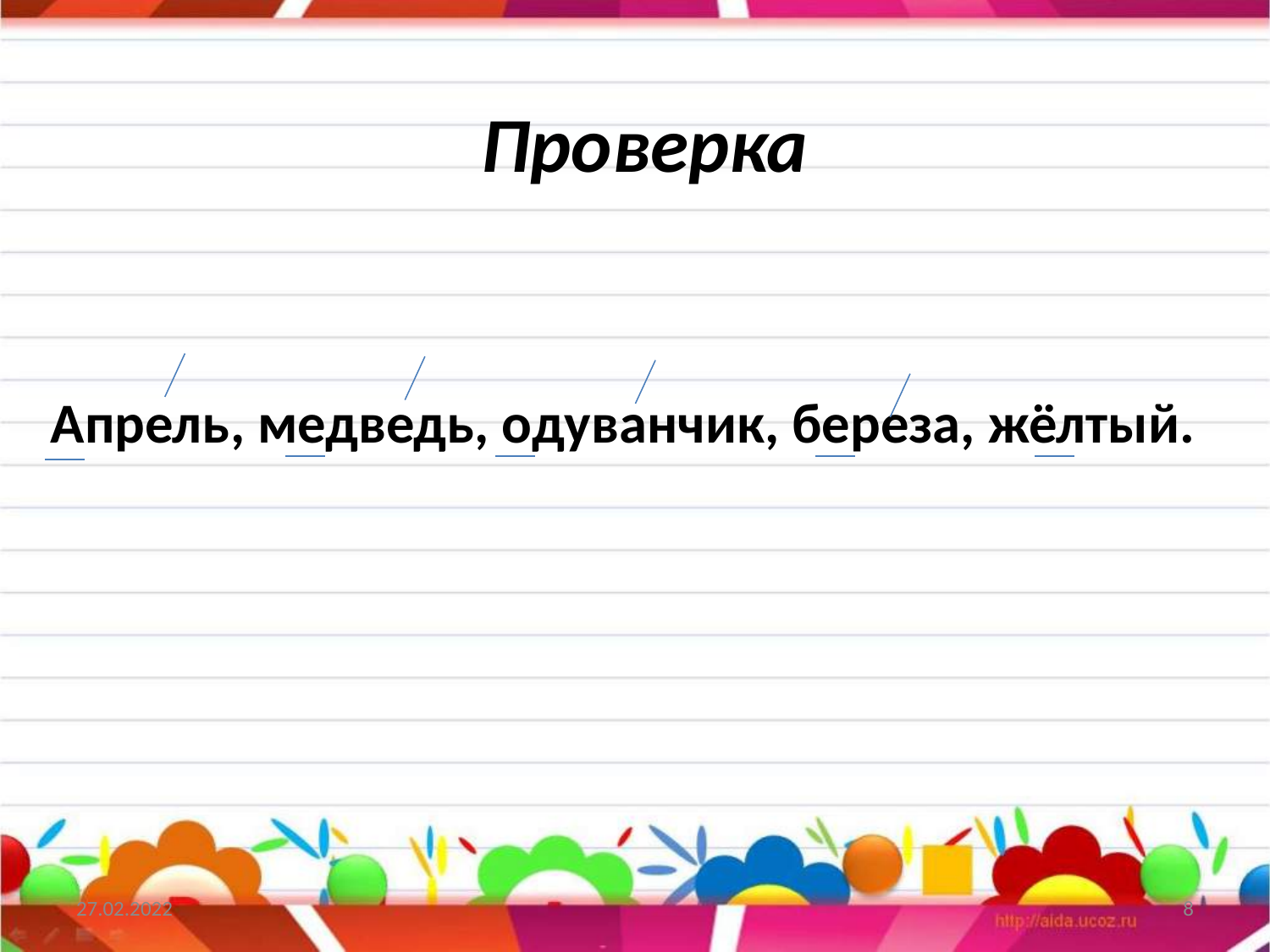

# Проверка

Апрель, медведь, одуванчик, береза, жёлтый.
27.02.2022
8